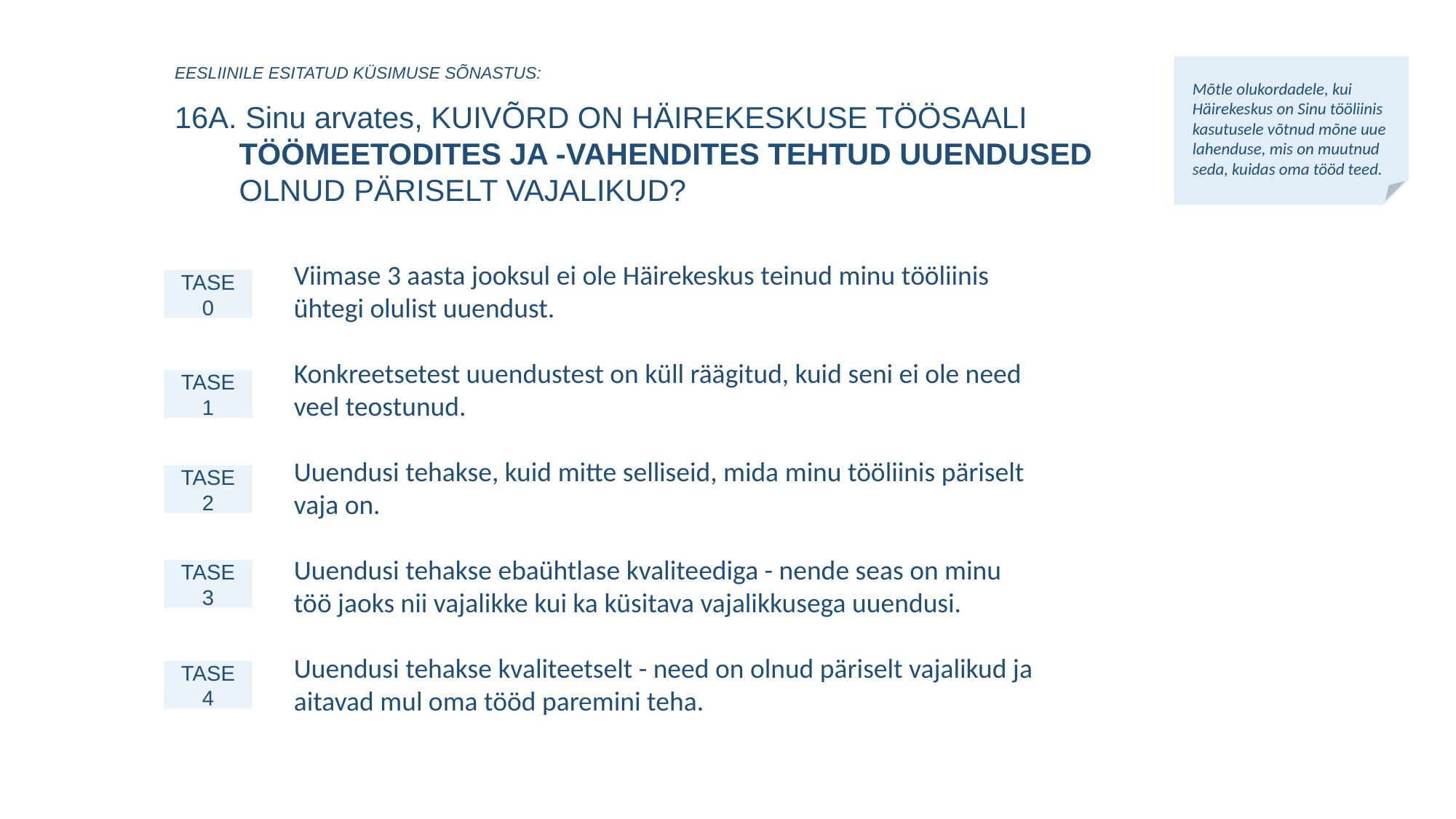

Mõtle olukordadele, kui Häirekeskus on Sinu tööliinis kasutusele võtnud mõne uue lahenduse, mis on muutnud seda, kuidas oma tööd teed.
EESLIINILE ESITATUD KÜSIMUSE SÕNASTUS:
16A. Sinu arvates, KUIVÕRD ON HÄIREKESKUSE TÖÖSAALI TÖÖMEETODITES JA -VAHENDITES TEHTUD UUENDUSED OLNUD PÄRISELT VAJALIKUD?
Viimase 3 aasta jooksul ei ole Häirekeskus teinud minu tööliinis ühtegi olulist uuendust.

Konkreetsetest uuendustest on küll räägitud, kuid seni ei ole need veel teostunud.

Uuendusi tehakse, kuid mitte selliseid, mida minu tööliinis päriselt vaja on.

Uuendusi tehakse ebaühtlase kvaliteediga - nende seas on minu töö jaoks nii vajalikke kui ka küsitava vajalikkusega uuendusi.

Uuendusi tehakse kvaliteetselt - need on olnud päriselt vajalikud ja aitavad mul oma tööd paremini teha.
TASE 0
TASE 1
TASE 2
TASE 3
TASE 4